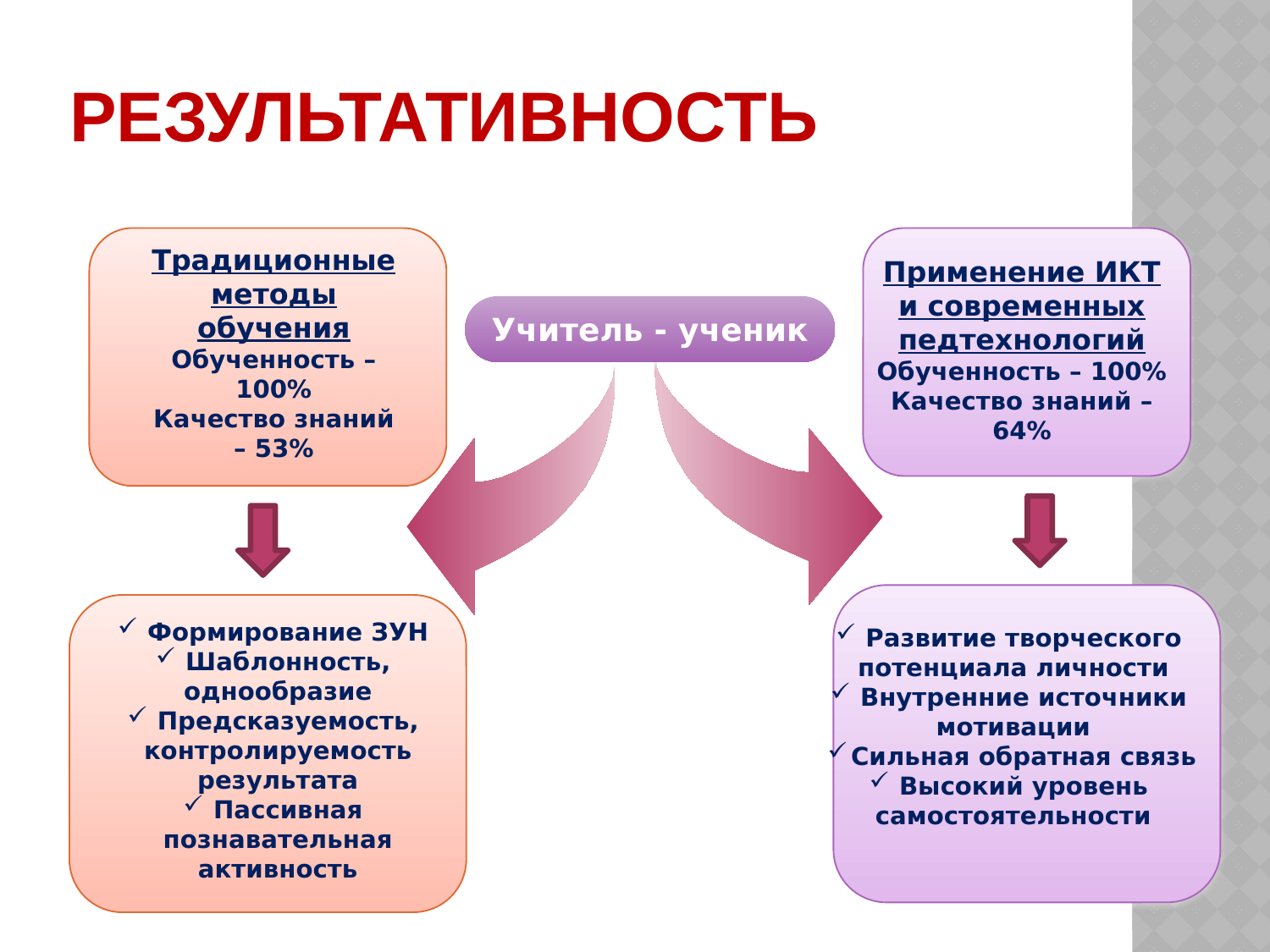

# Результативность

Традиционные
методы обучения
Обученность – 100%
Качество знаний – 53%
Применение ИКТ и современных педтехнологий
Обученность – 100%
Качество знаний – 64%

Учитель - ученик

Формирование ЗУН
Шаблонность, однообразие
Предсказуемость, контролируемость результата
Пассивная познавательная активность

Развитие творческого потенциала личности
Внутренние источники мотивации
Сильная обратная связь
Высокий уровень самостоятельности